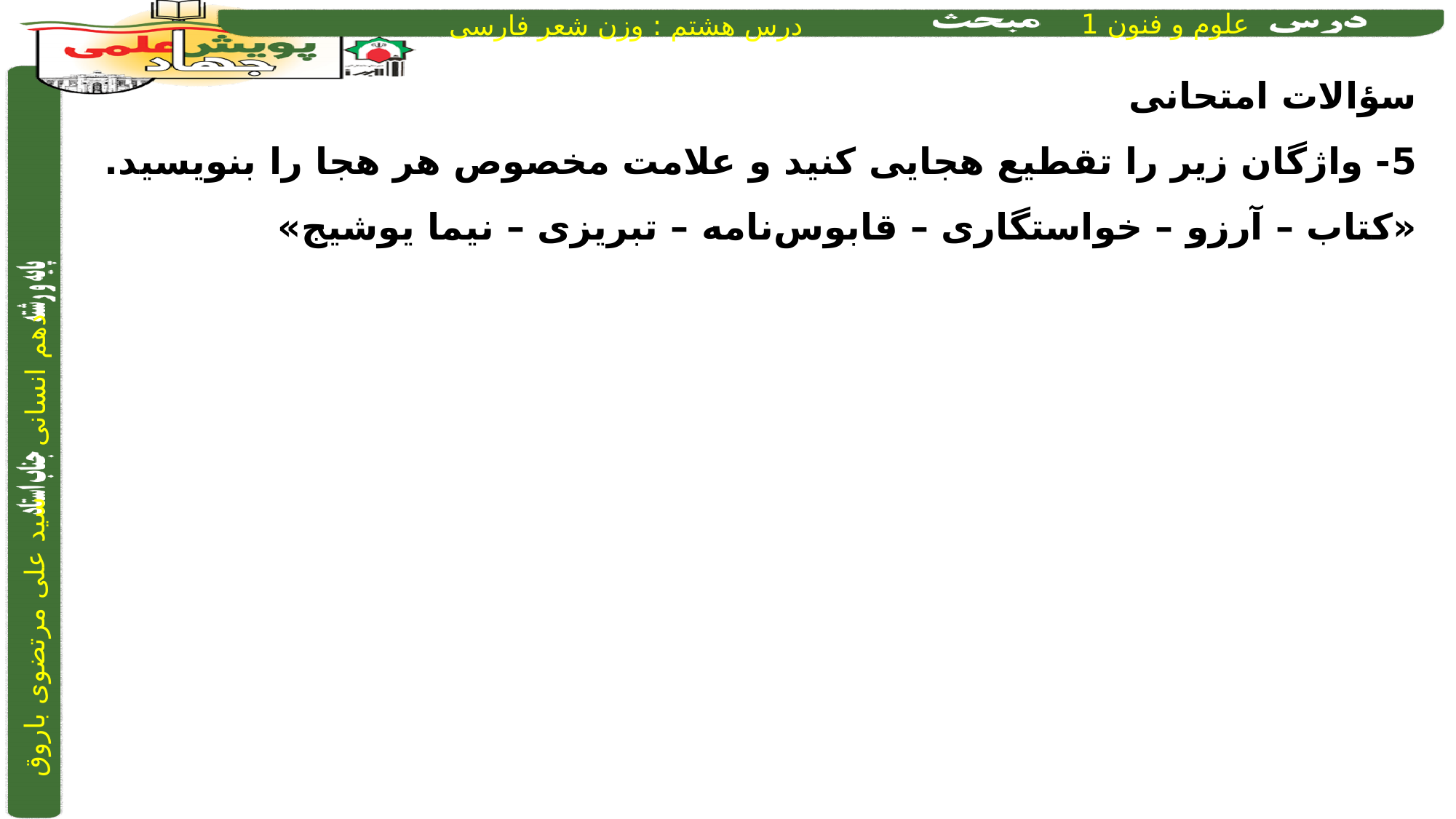

سؤالات امتحانی
5- واژگان زیر را تقطیع هجایی کنید و علامت مخصوص هر هجا را بنویسید.
«کتاب – آرزو – خواستگاری – قابوس‌نامه – تبریزی – نیما یوشیج»